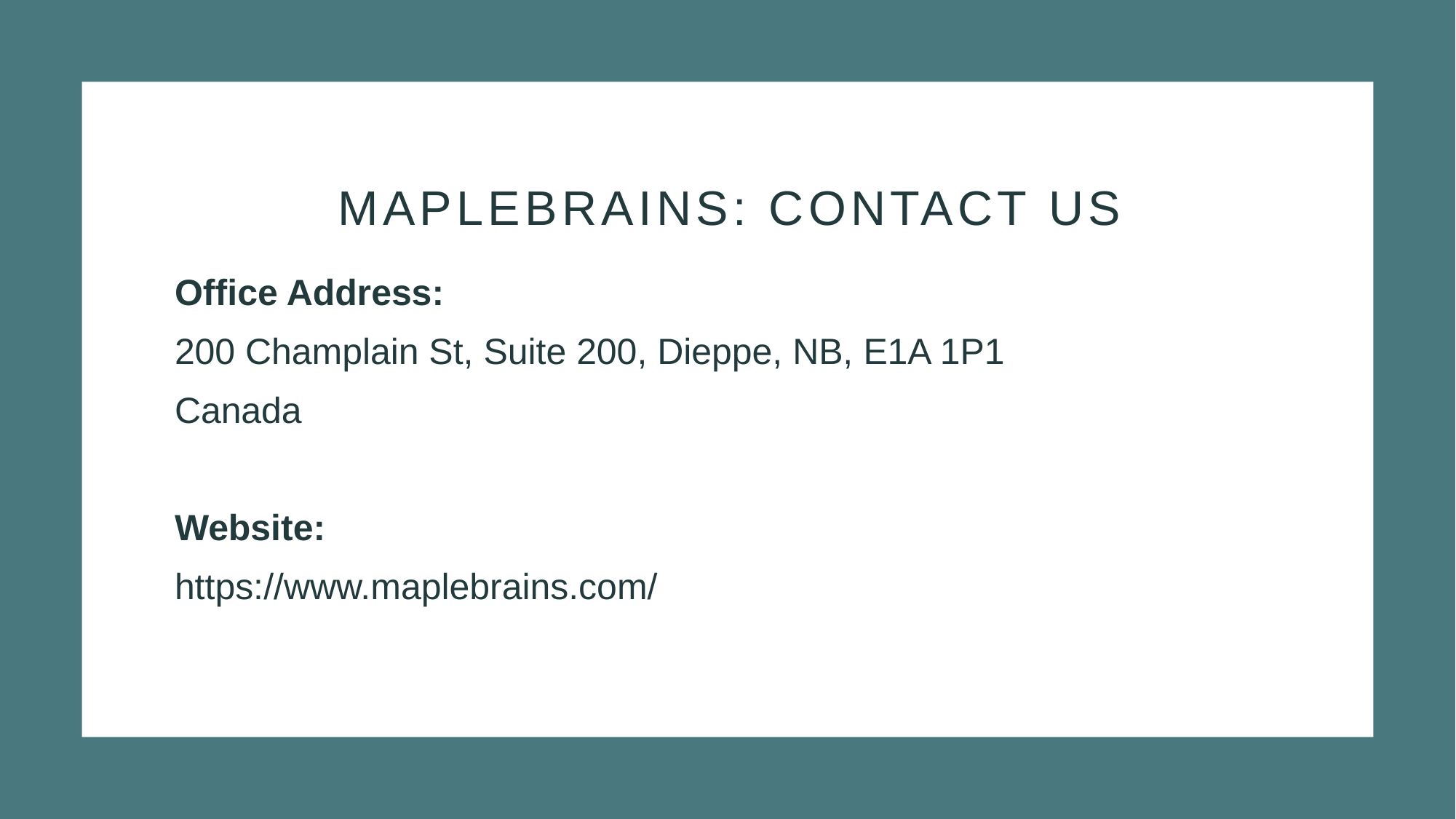

# Maplebrains: contact us
Office Address:
200 Champlain St, Suite 200, Dieppe, NB, E1A 1P1
Canada

Website:
https://www.maplebrains.com/